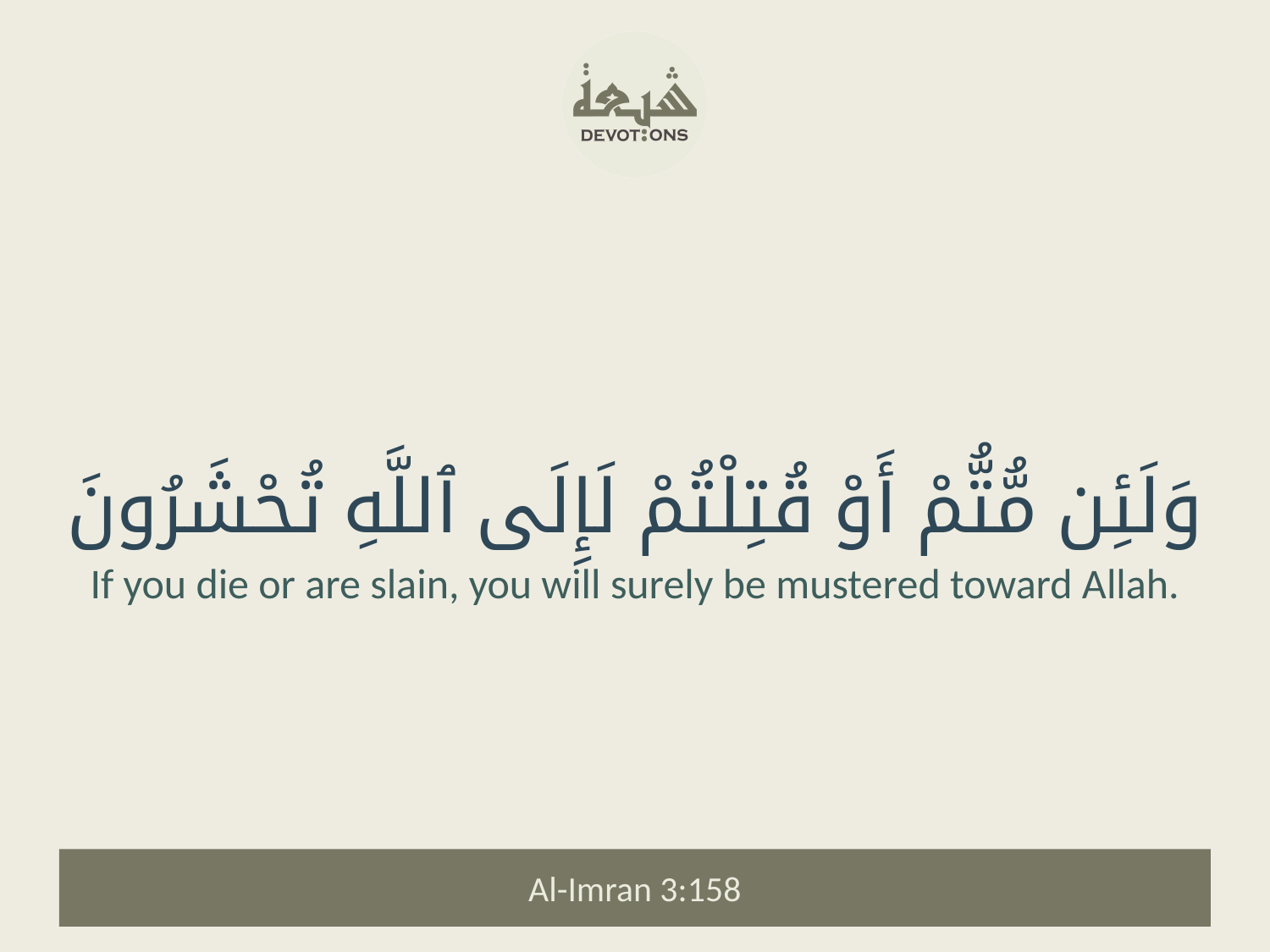

وَلَئِن مُّتُّمْ أَوْ قُتِلْتُمْ لَإِلَى ٱللَّهِ تُحْشَرُونَ
If you die or are slain, you will surely be mustered toward Allah.
Al-Imran 3:158